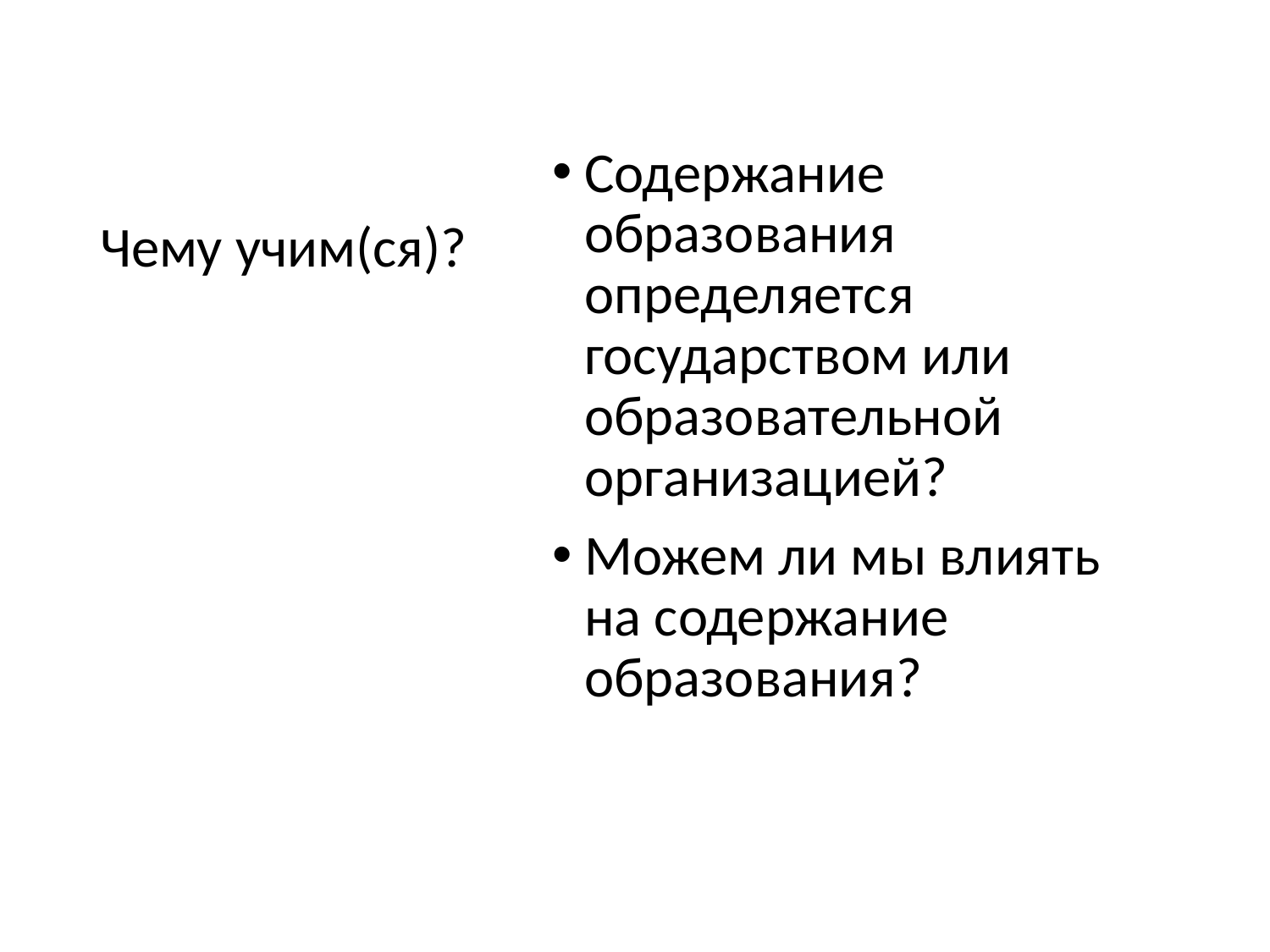

# Чему учим(ся)?
Содержание образования определяется государством или образовательной организацией?
Можем ли мы влиять на содержание образования?